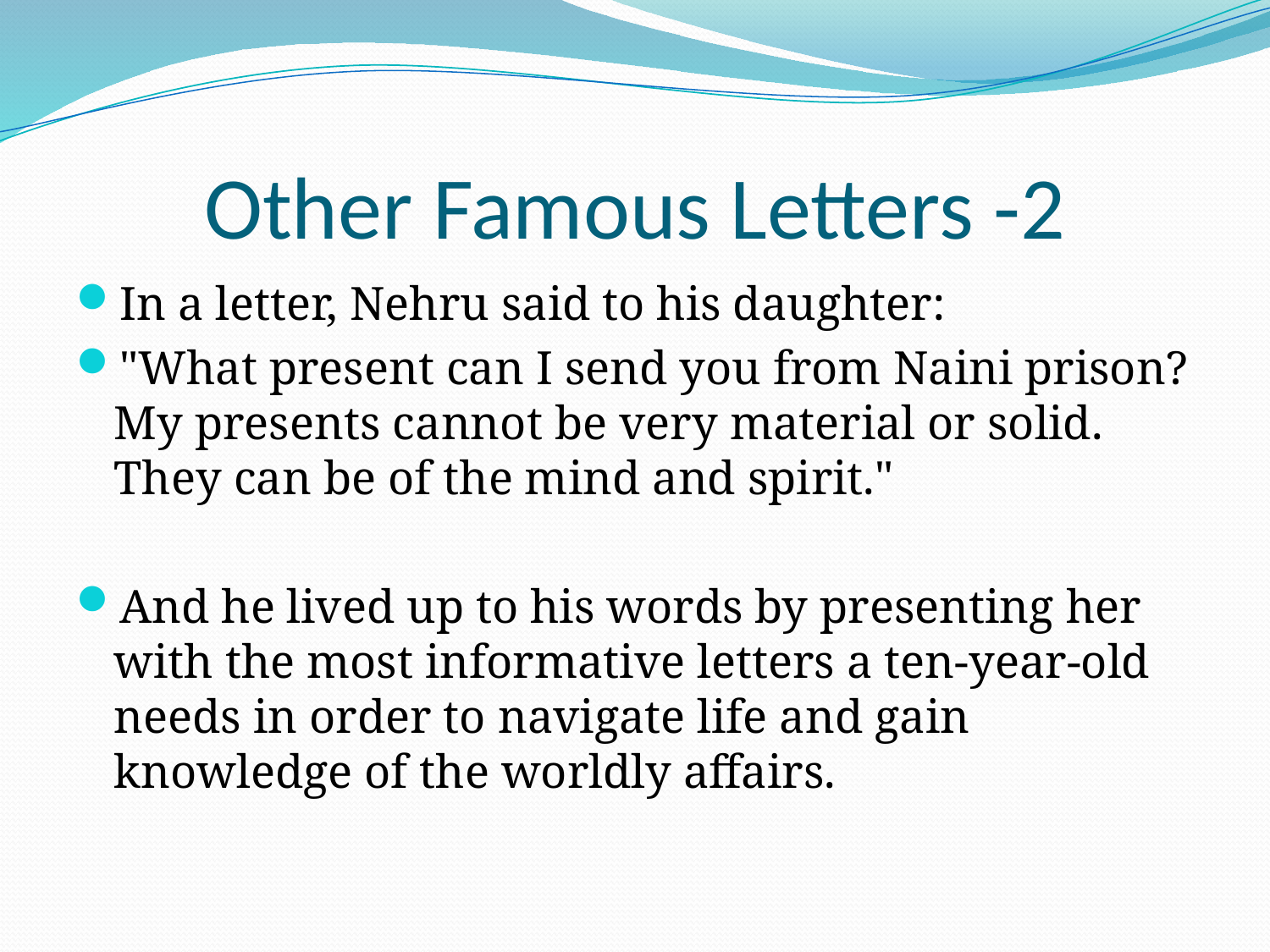

# Other Famous Letters -2
In a letter, Nehru said to his daughter:
"What present can I send you from Naini prison? My presents cannot be very material or solid. They can be of the mind and spirit."

And he lived up to his words by presenting her with the most informative letters a ten-year-old needs in order to navigate life and gain knowledge of the worldly affairs.